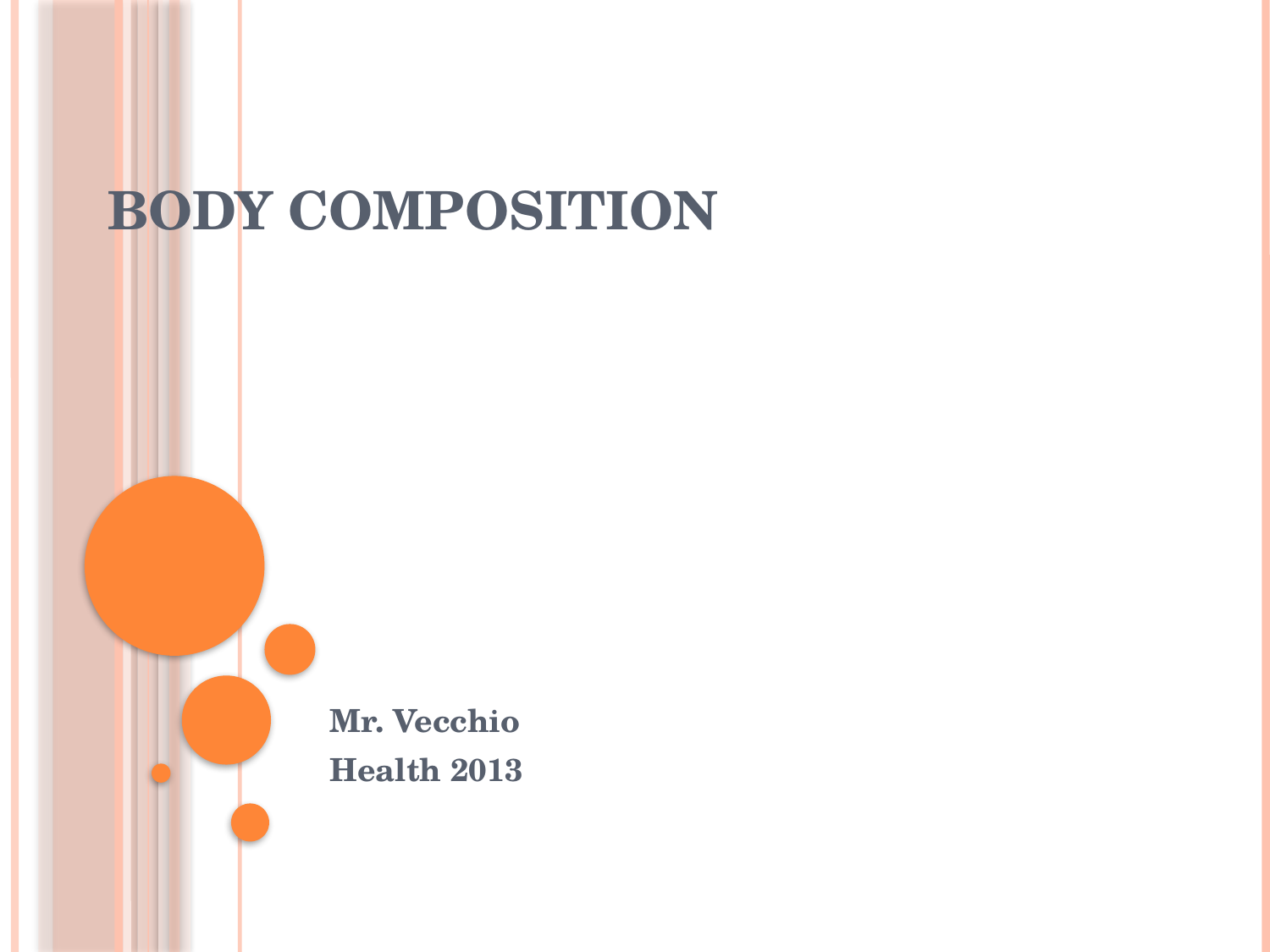

# Body Composition
Mr. Vecchio
Health 2013